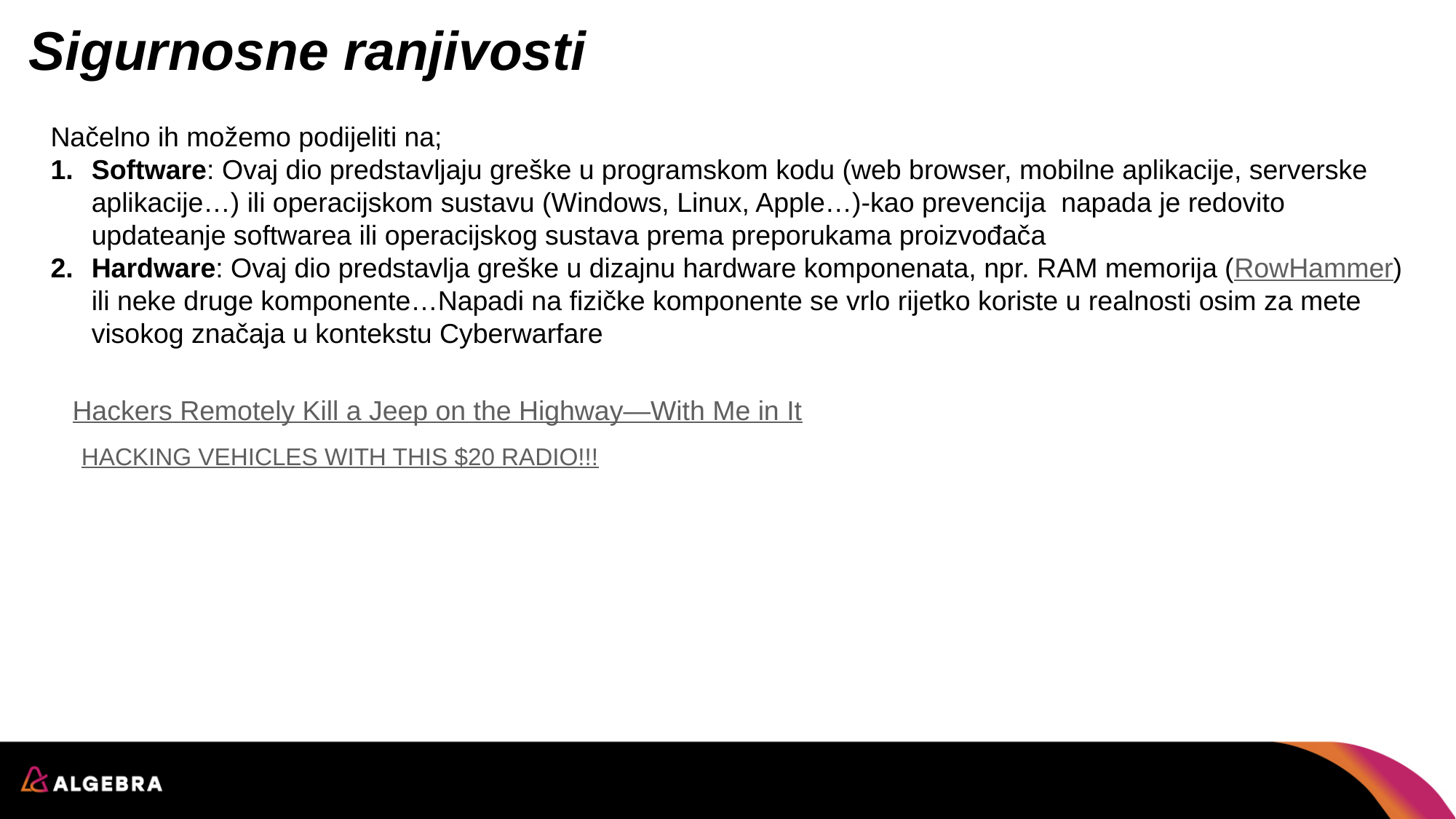

# Sigurnosne ranjivosti
Načelno ih možemo podijeliti na;
Software: Ovaj dio predstavljaju greške u programskom kodu (web browser, mobilne aplikacije, serverske aplikacije…) ili operacijskom sustavu (Windows, Linux, Apple…)-kao prevencija  napada je redovito updateanje softwarea ili operacijskog sustava prema preporukama proizvođača
Hardware: Ovaj dio predstavlja greške u dizajnu hardware komponenata, npr. RAM memorija (RowHammer) ili neke druge komponente…Napadi na fizičke komponente se vrlo rijetko koriste u realnosti osim za mete visokog značaja u kontekstu Cyberwarfare
Hackers Remotely Kill a Jeep on the Highway—With Me in It
HACKING VEHICLES WITH THIS $20 RADIO!!!